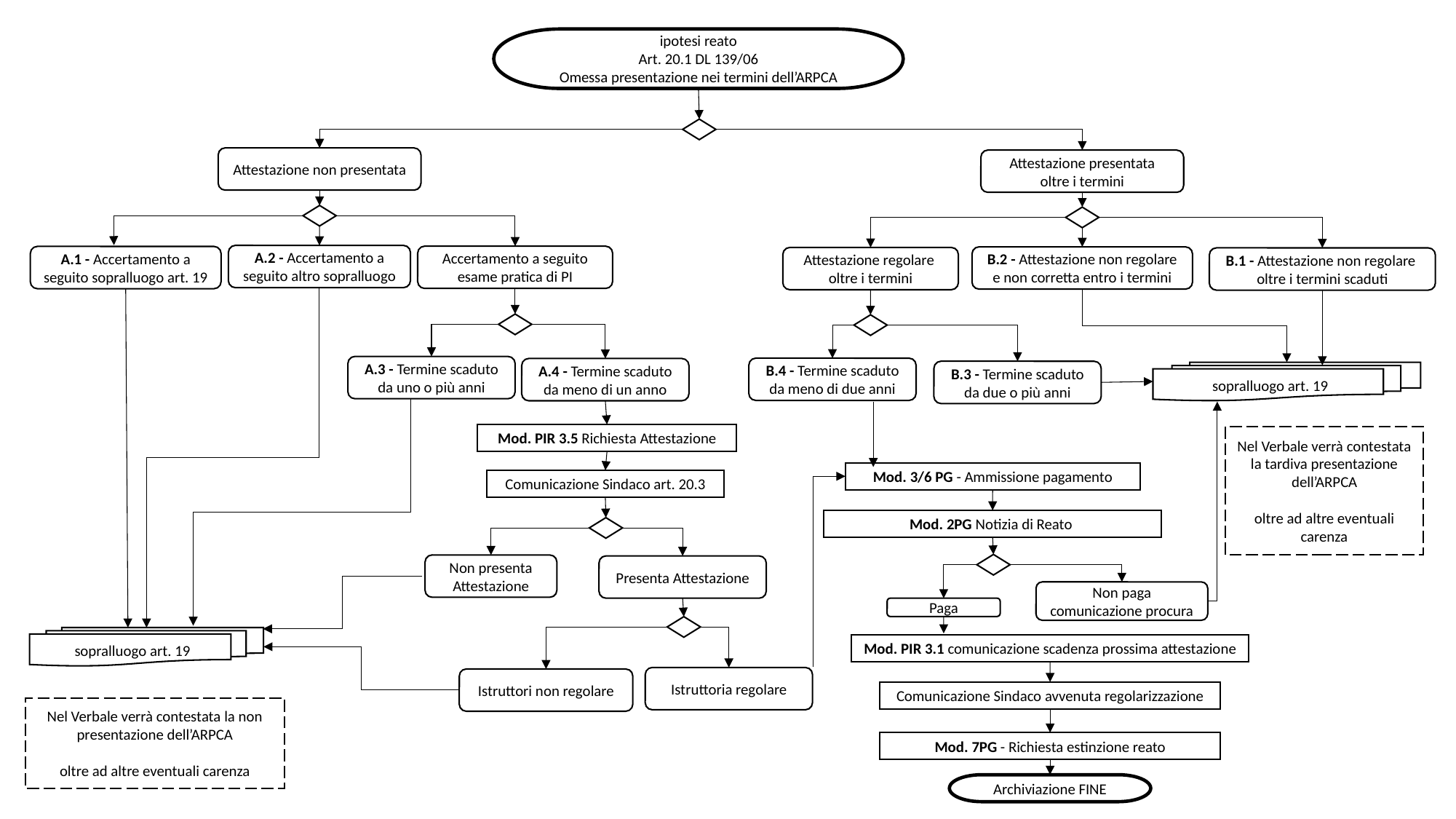

ipotesi reato
Art. 20.1 DL 139/06
Omessa presentazione nei termini dell’ARPCA

Attestazione non presentata
Attestazione presentata oltre i termini

A.2 - Accertamento a seguito altro sopralluogo
Accertamento a seguito esame pratica di PI
A.1 - Accertamento a seguito sopralluogo art. 19
B.2 - Attestazione non regolare e non corretta entro i termini
Attestazione regolare
oltre i termini
B.1 - Attestazione non regolare
oltre i termini scaduti

A.3 - Termine scaduto da uno o più anni
B.4 - Termine scaduto da meno di due anni
A.4 - Termine scaduto da meno di un anno
B.3 - Termine scaduto da due o più anni
 sopralluogo art. 19
Mod. PIR 3.5 Richiesta Attestazione
Nel Verbale verrà contestata la tardiva presentazione dell’ARPCA

oltre ad altre eventuali carenza
Mod. 3/6 PG - Ammissione pagamento
Comunicazione Sindaco art. 20.3
Mod. 2PG Notizia di Reato

Non presenta Attestazione
Presenta Attestazione
Non paga
comunicazione procura
Paga

 sopralluogo art. 19
Mod. PIR 3.1 comunicazione scadenza prossima attestazione
Istruttoria regolare
Istruttori non regolare
Comunicazione Sindaco avvenuta regolarizzazione
Nel Verbale verrà contestata la non presentazione dell’ARPCA

oltre ad altre eventuali carenza
Mod. 7PG - Richiesta estinzione reato
Archiviazione FINE